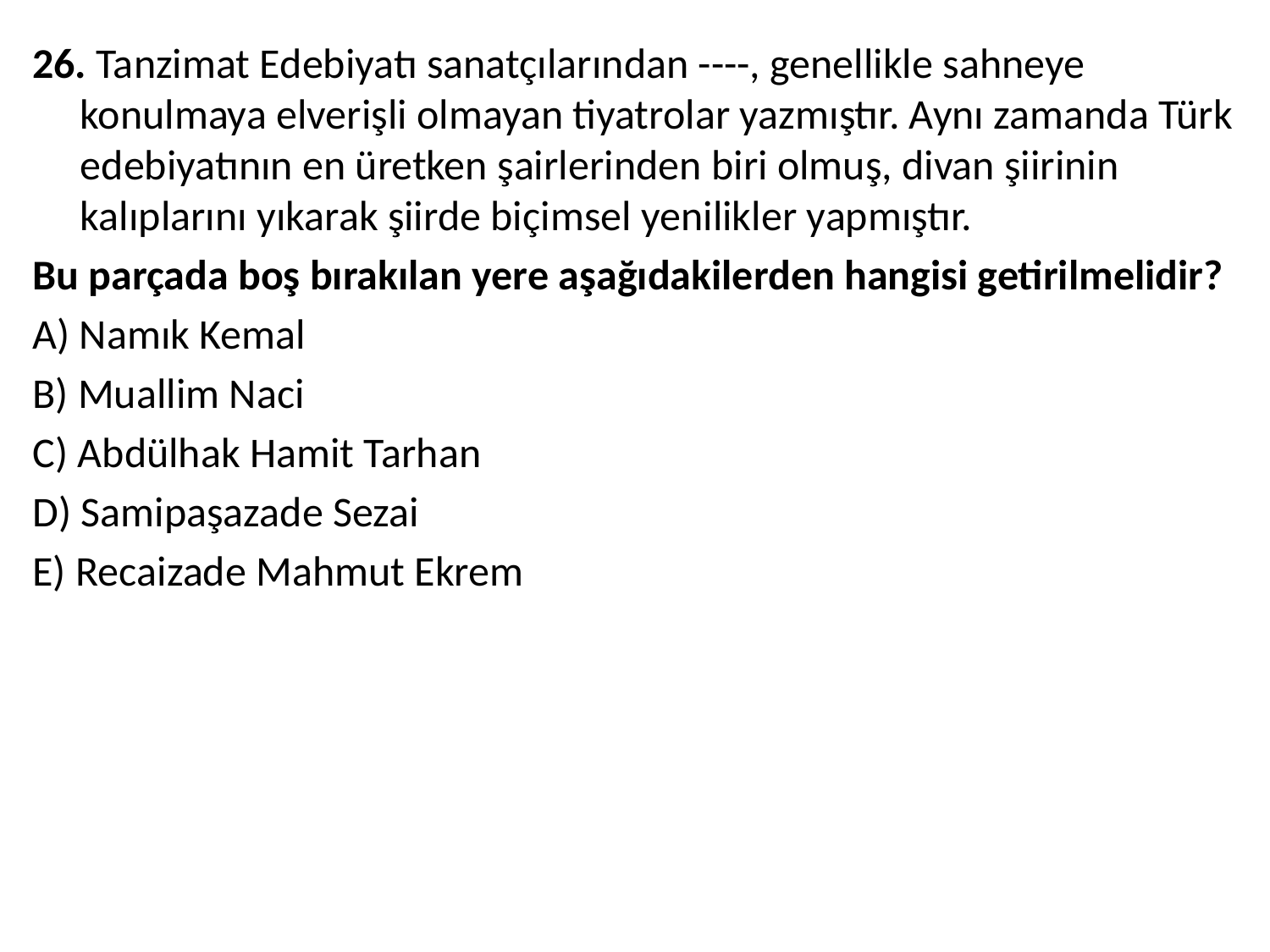

26. Tanzimat Edebiyatı sanatçılarından ----, genellikle sahneye konulmaya elverişli olmayan tiyatrolar yazmıştır. Aynı zamanda Türk edebiyatının en üretken şairlerinden biri olmuş, divan şiirinin kalıplarını yıkarak şiirde biçimsel yenilikler yapmıştır.
Bu parçada boş bırakılan yere aşağıdakilerden hangisi getirilmelidir?
A) Namık Kemal
B) Muallim Naci
C) Abdülhak Hamit Tarhan
D) Samipaşazade Sezai
E) Recaizade Mahmut Ekrem